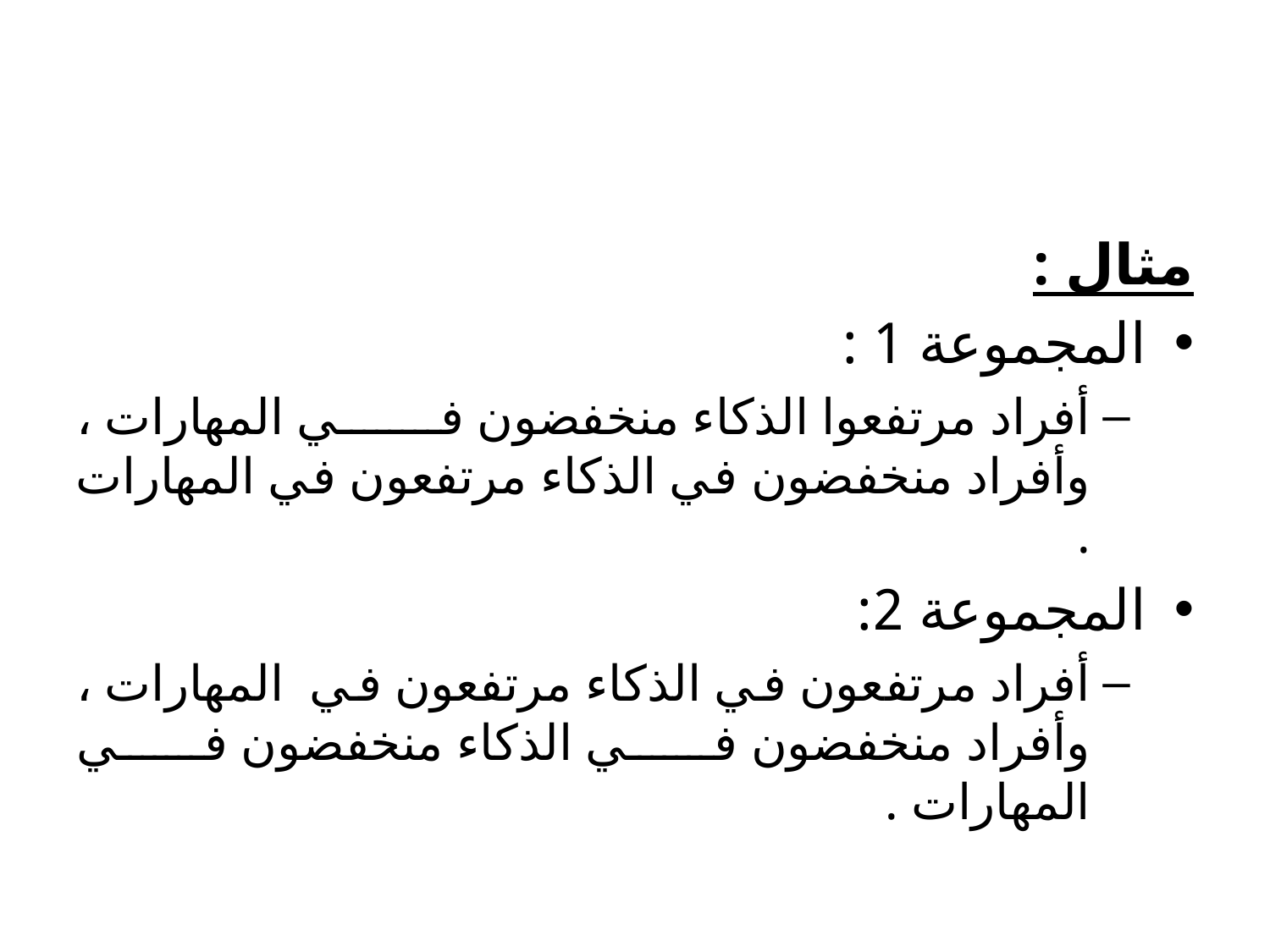

#
مثال :
المجموعة 1 :
أفراد مرتفعوا الذكاء منخفضون في المهارات ، وأفراد منخفضون في الذكاء مرتفعون في المهارات .
المجموعة 2:
أفراد مرتفعون في الذكاء مرتفعون في  المهارات ، وأفراد منخفضون في الذكاء منخفضون في المهارات .